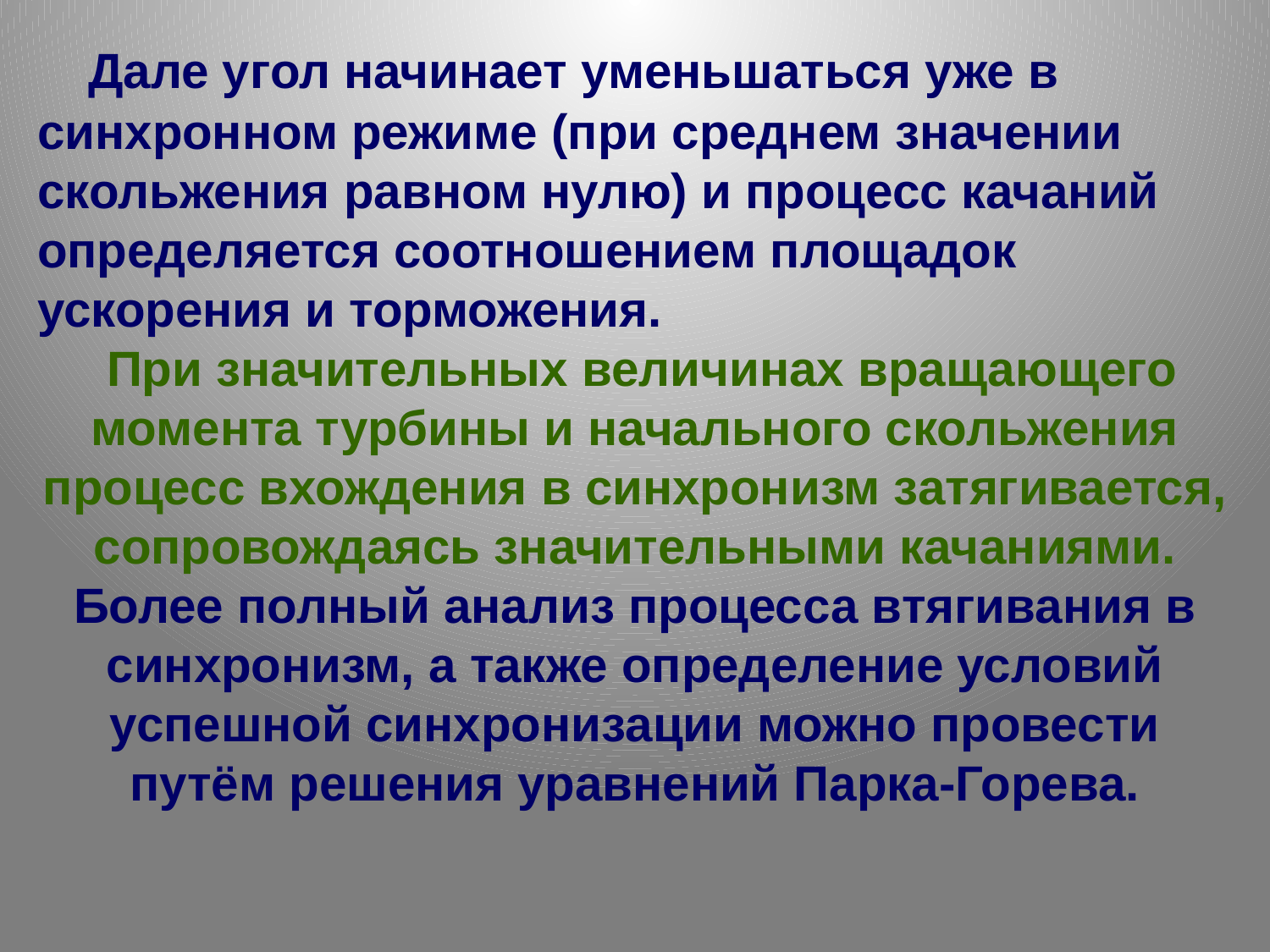

Дале угол начинает уменьшаться уже в синхронном режиме (при среднем значении скольжения равном нулю) и процесс качаний определяется соотношением площадок ускорения и торможения.
 При значительных величинах вращающего момента турбины и начального скольжения процесс вхождения в синхронизм затягивается, сопровождаясь значительными качаниями.
Более полный анализ процесса втягивания в синхронизм, а также определение условий успешной синхронизации можно провести путём решения уравнений Парка-Горева.